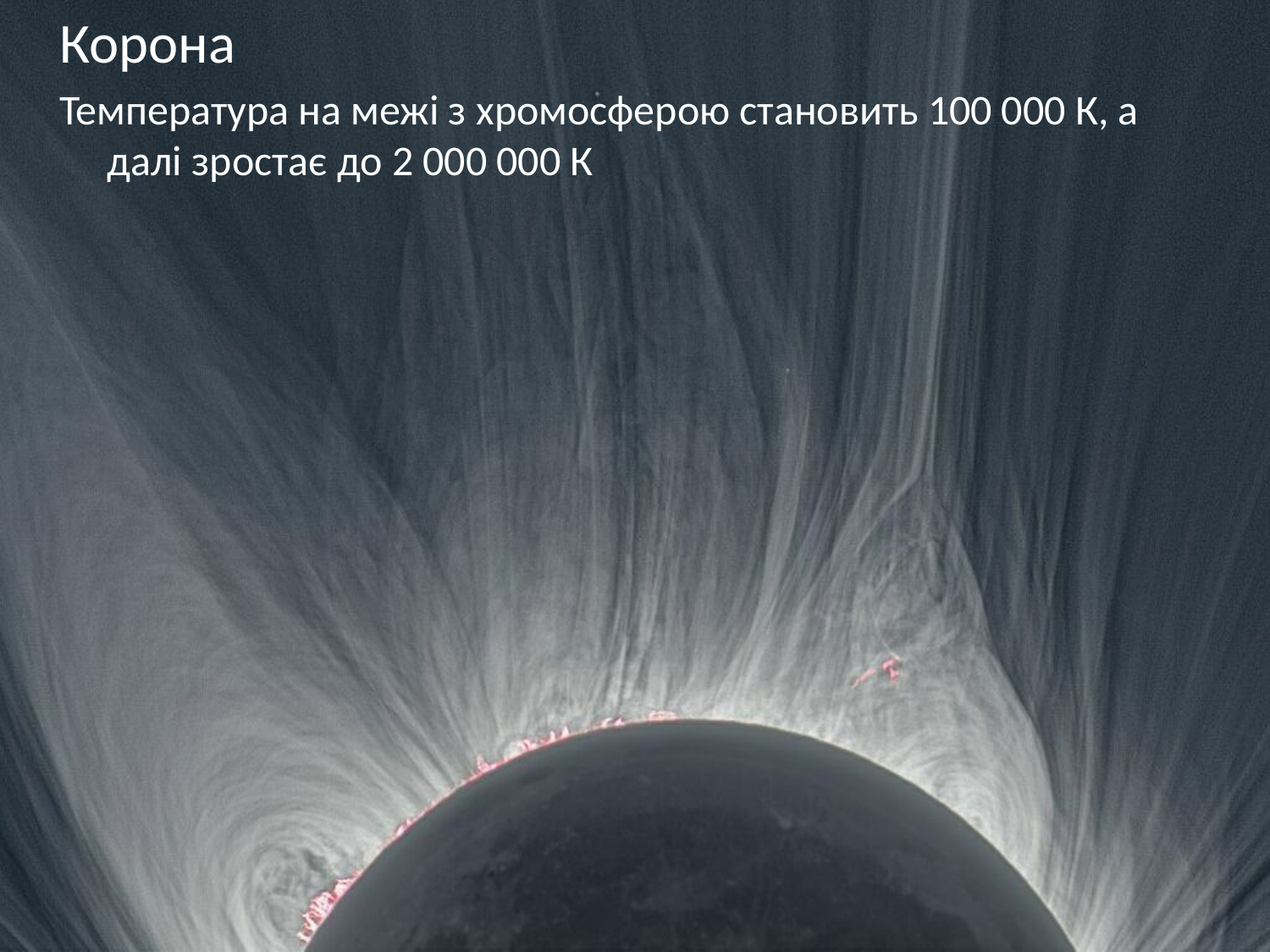

Корона
Температура на межі з хромосферою становить 100 000 К, а далі зростає до 2 000 000 К

#